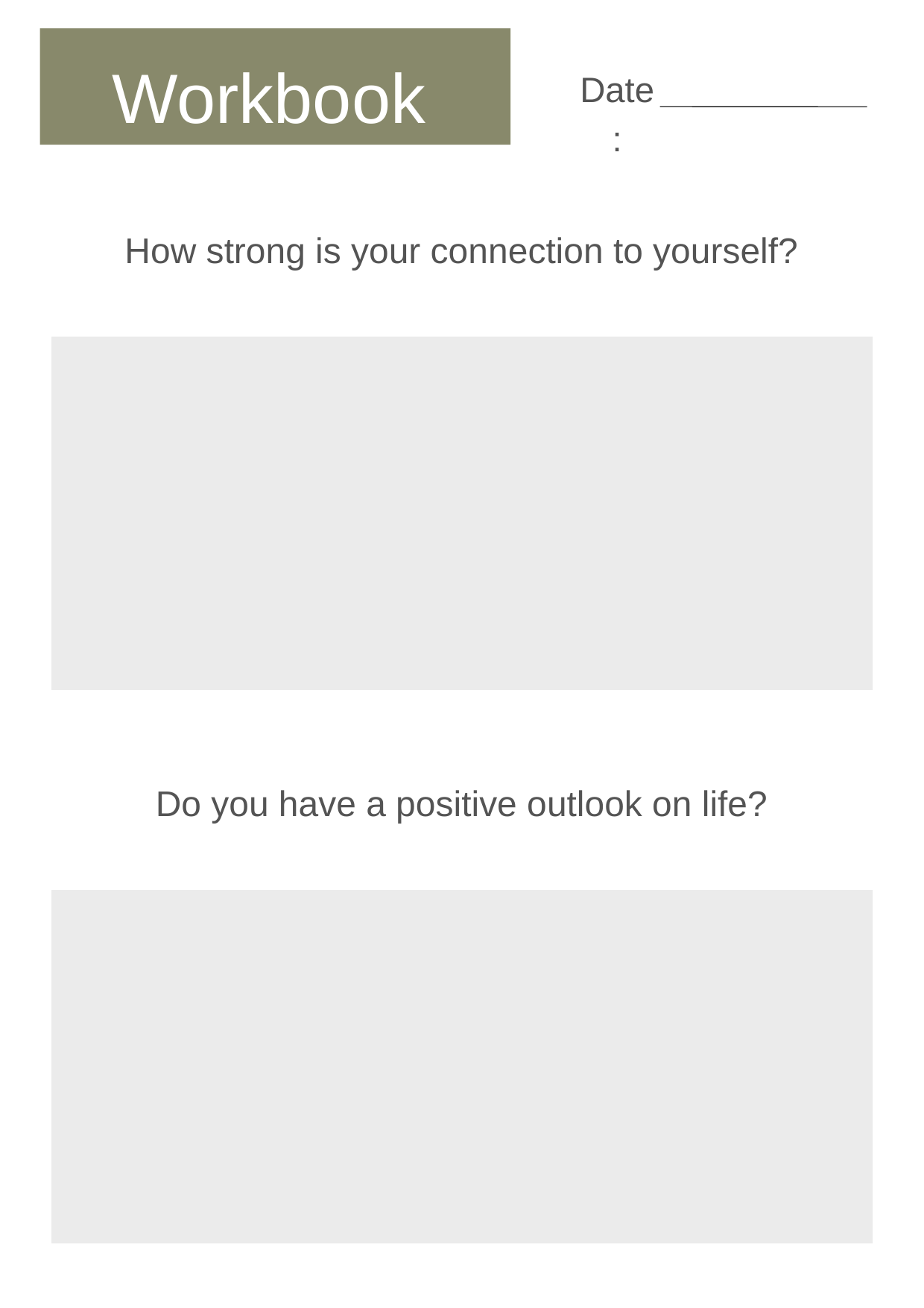

Workbook
Date:

How strong is your connection to yourself?

Do you have a positive outlook on life?